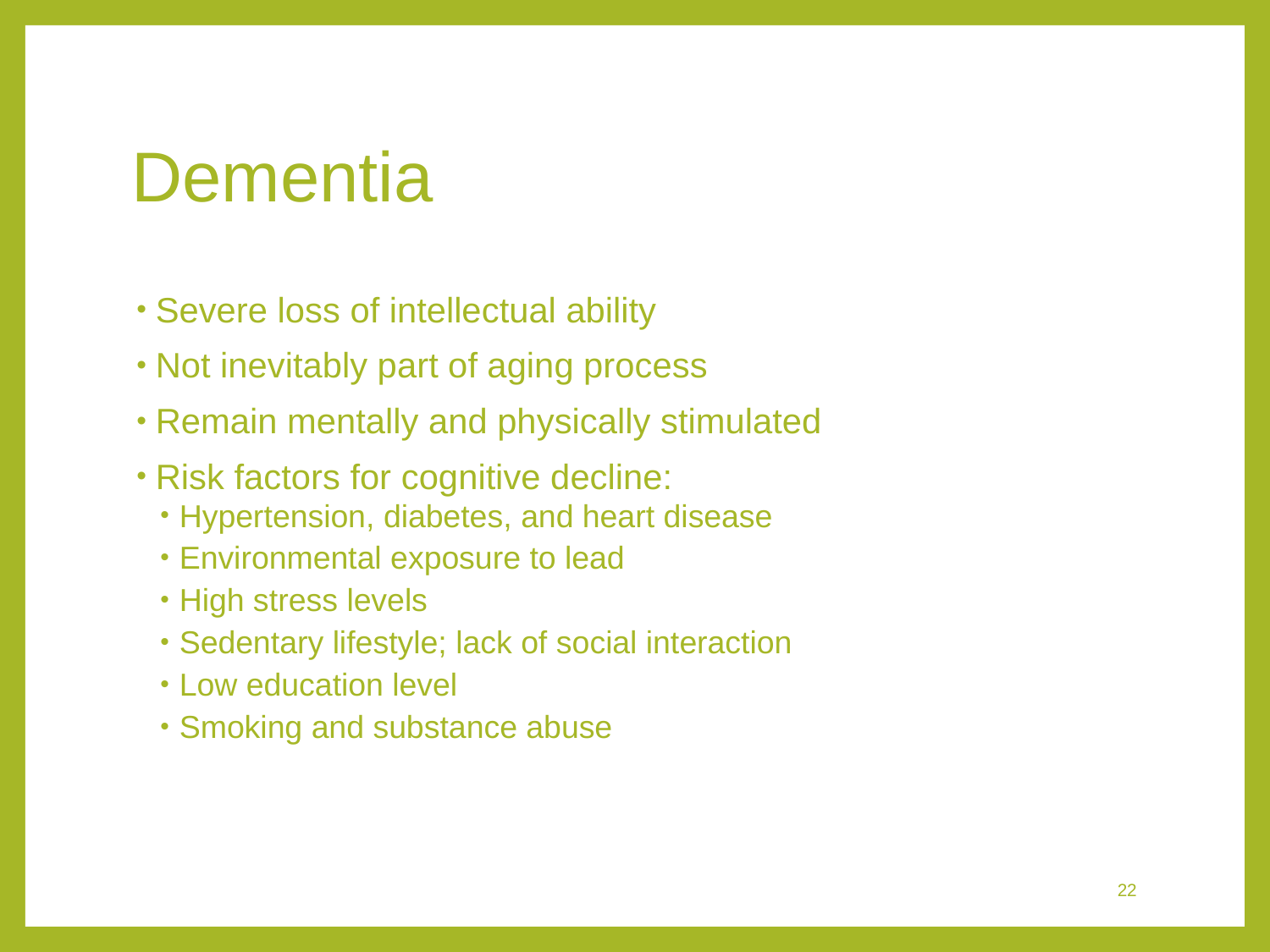

# Dementia
Severe loss of intellectual ability
Not inevitably part of aging process
Remain mentally and physically stimulated
Risk factors for cognitive decline:
Hypertension, diabetes, and heart disease
Environmental exposure to lead
High stress levels
Sedentary lifestyle; lack of social interaction
Low education level
Smoking and substance abuse
 22